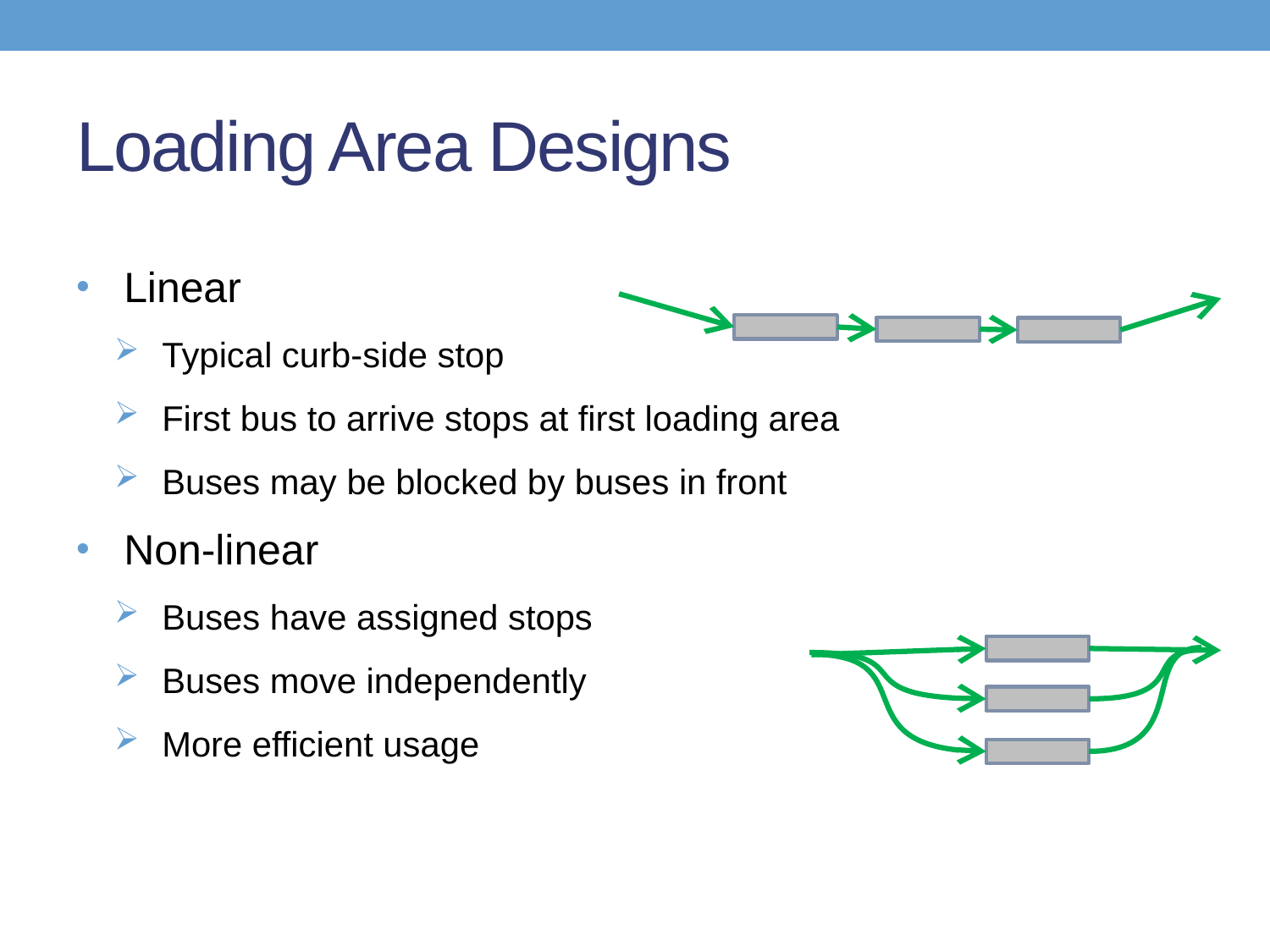

# Loading Area Designs
Linear
Typical curb-side stop
First bus to arrive stops at first loading area
Buses may be blocked by buses in front
Non-linear
Buses have assigned stops
Buses move independently
More efficient usage